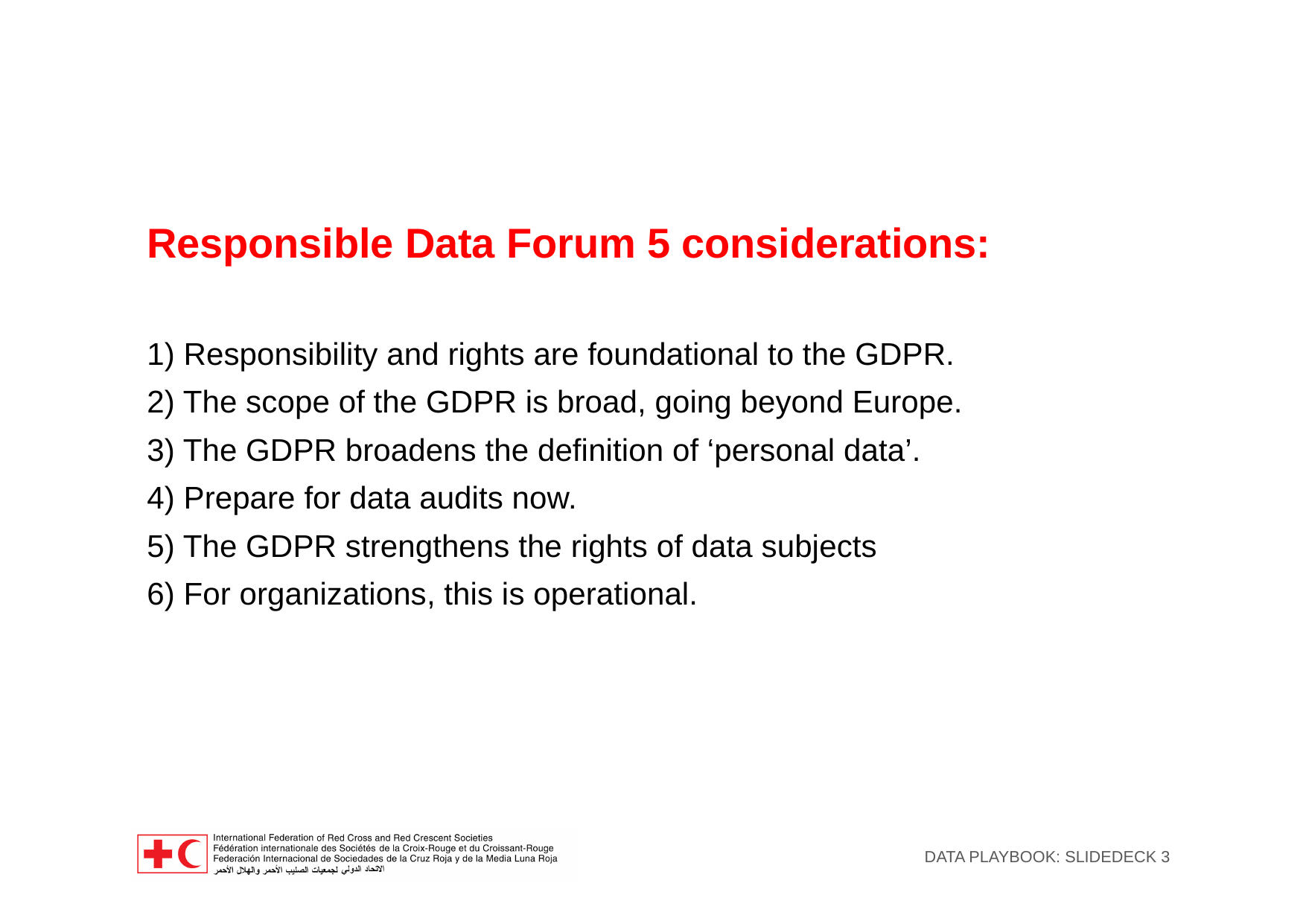

Responsible Data Forum 5 considerations:

1) Responsibility and rights are foundational to the GDPR.
2) The scope of the GDPR is broad, going beyond Europe.
3) The GDPR broadens the definition of ‘personal data’.
4) Prepare for data audits now.
5) The GDPR strengthens the rights of data subjects
6) For organizations, this is operational.